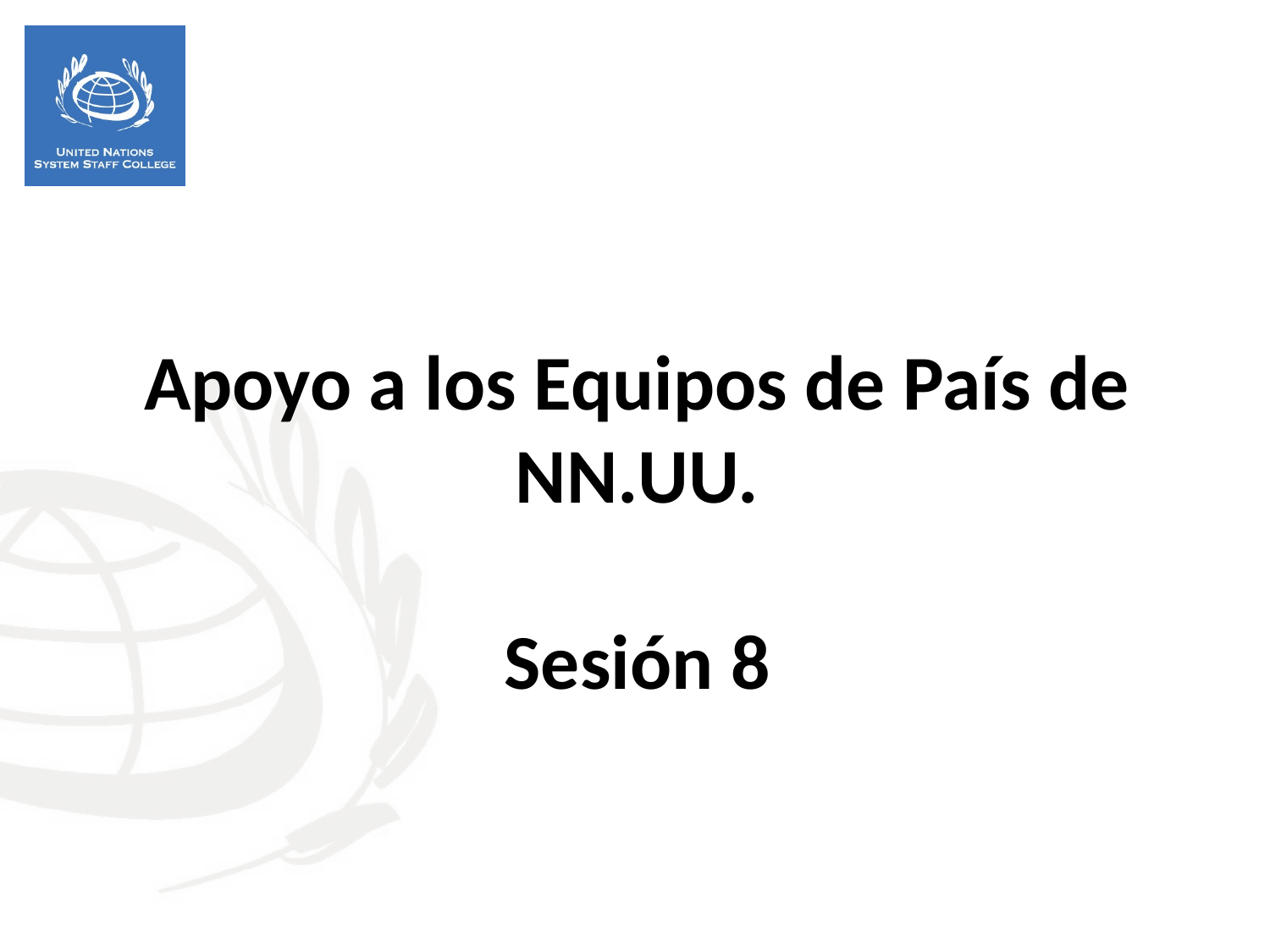

Apoyo a los Equipos de País de NN.UU.

Sesión 8